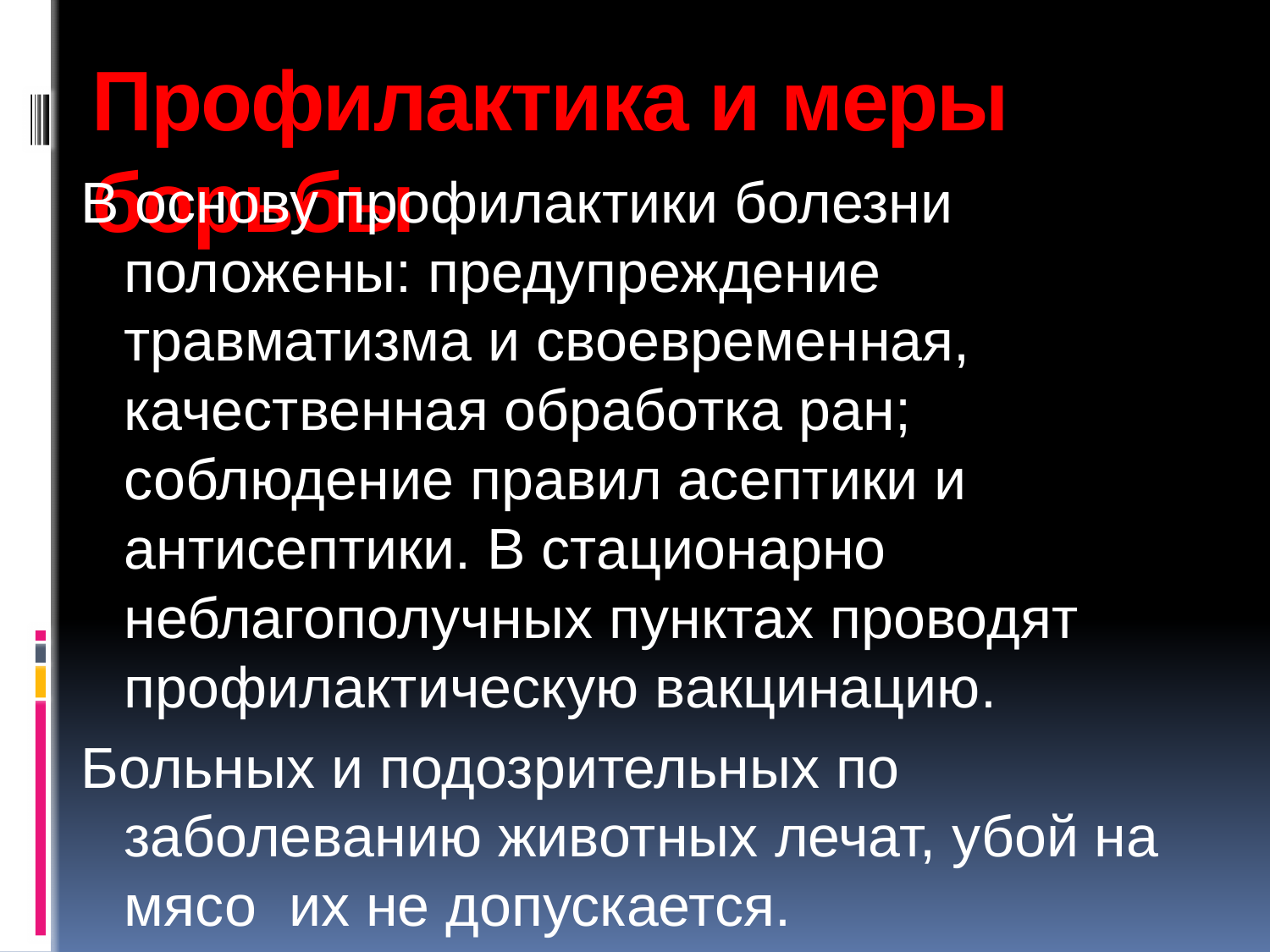

# Профилактика и меры борьбы
В основу профилактики болезни положены: предупреждение  травматизма и своевременная, качественная обработка ран; соблюдение правил асептики и антисептики. В стационарно неблагополучных пунктах проводят профилактическую вакцинацию.
Больных и подозрительных по заболеванию животных лечат, убой на мясо  их не допускается.